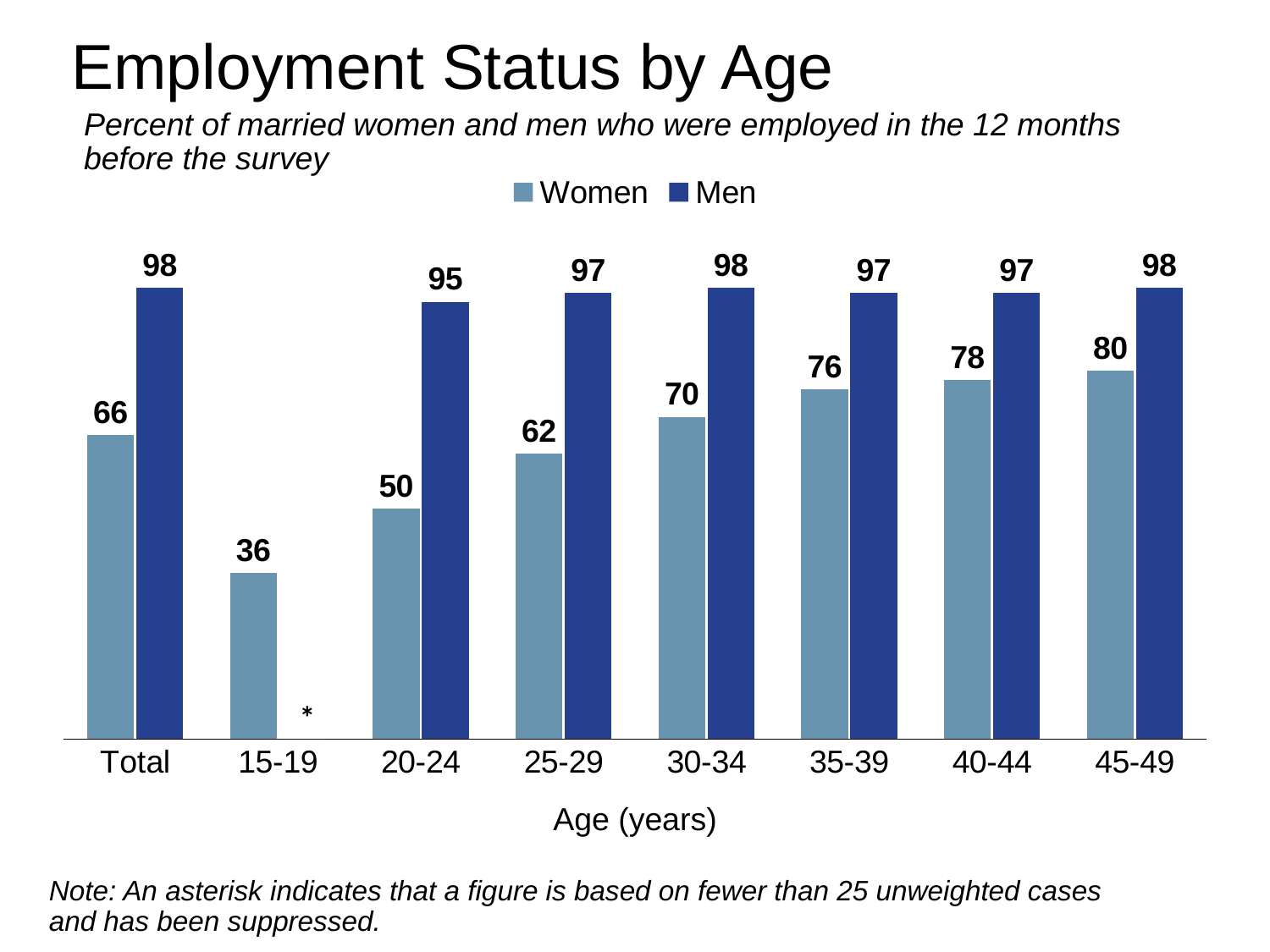

# Employment Status by Age
Percent of married women and men who were employed in the 12 months before the survey

### Chart

| Category | Women | Men |
|---|---|---|
| Total | 66.0 | 98.0 |
| 15-19 | 36.0 | 0.0 |
| 20-24 | 50.0 | 95.0 |
| 25-29 | 62.0 | 97.0 |
| 30-34 | 70.0 | 98.0 |
| 35-39 | 76.0 | 97.0 |
| 40-44 | 78.0 | 97.0 |
| 45-49 | 80.0 | 98.0 |
*
Age (years)
Note: An asterisk indicates that a figure is based on fewer than 25 unweighted cases and has been suppressed.